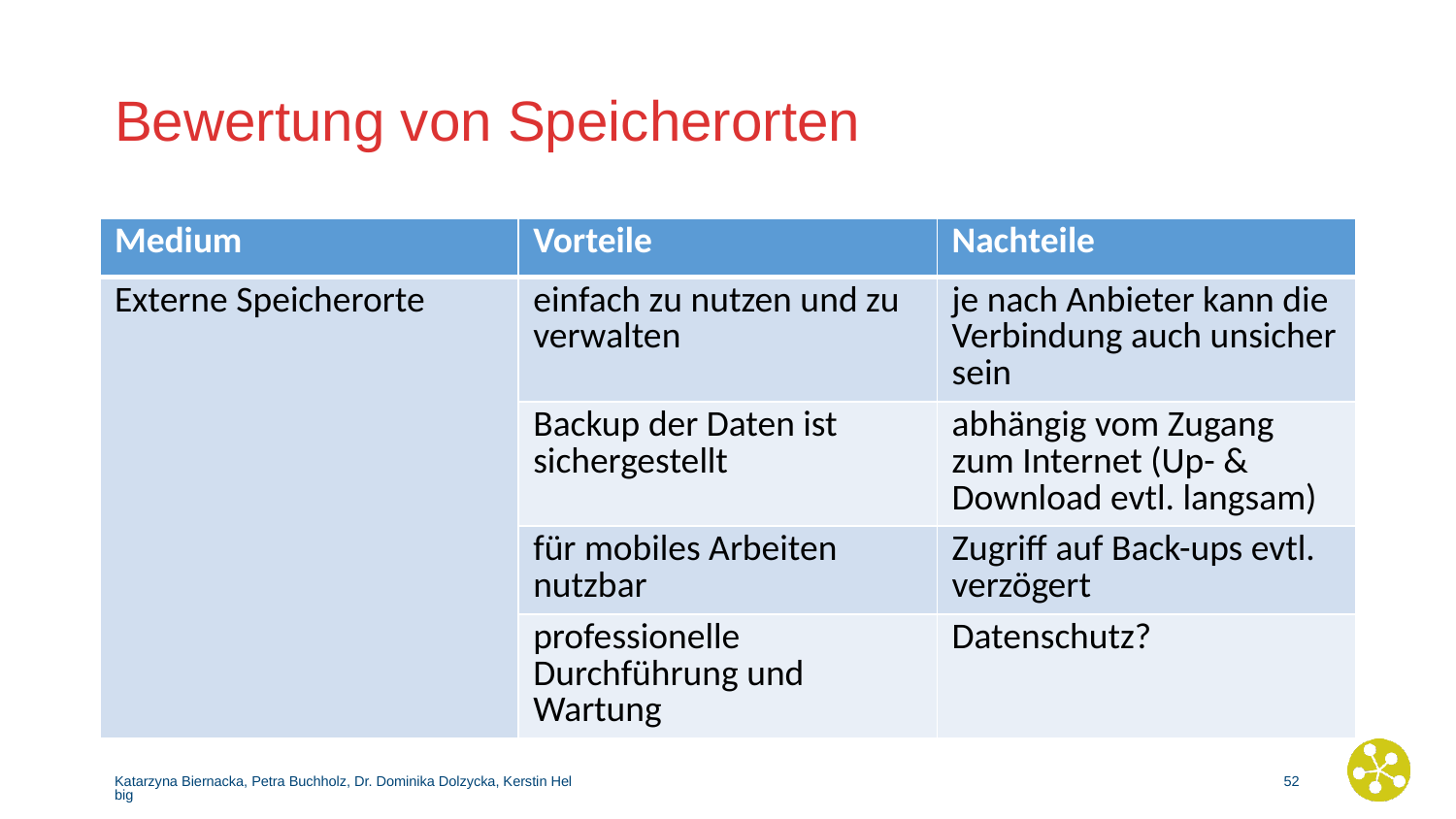

# Bewertung von Speicherorten
| Medium | Vorteile | Nachteile |
| --- | --- | --- |
| Externe Speicherorte | einfach zu nutzen und zu verwalten | je nach Anbieter kann die Verbindung auch unsicher sein |
|  | Backup der Daten ist sichergestellt | abhängig vom Zugang zum Internet (Up- & Download evtl. langsam) |
|  | für mobiles Arbeiten nutzbar | Zugriff auf Back-ups evtl. verzögert |
|  | professionelle Durchführung und Wartung | Datenschutz? |
Katarzyna Biernacka, Petra Buchholz, Dr. Dominika Dolzycka, Kerstin Helbig
52